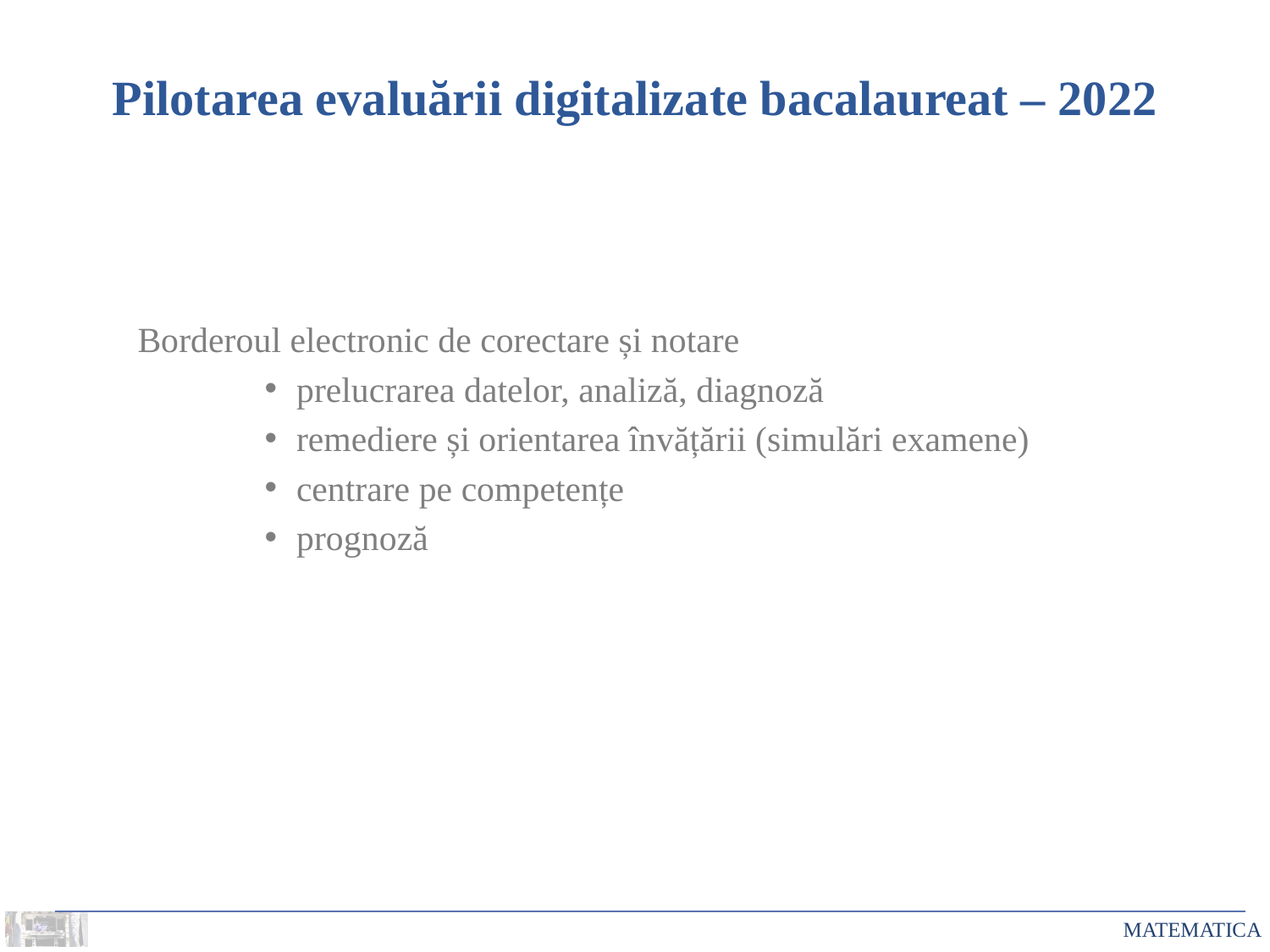

# Pilotarea evaluării digitalizate bacalaureat – 2022
Borderoul electronic de corectare și notare
prelucrarea datelor, analiză, diagnoză
remediere și orientarea învățării (simulări examene)
centrare pe competențe
prognoză